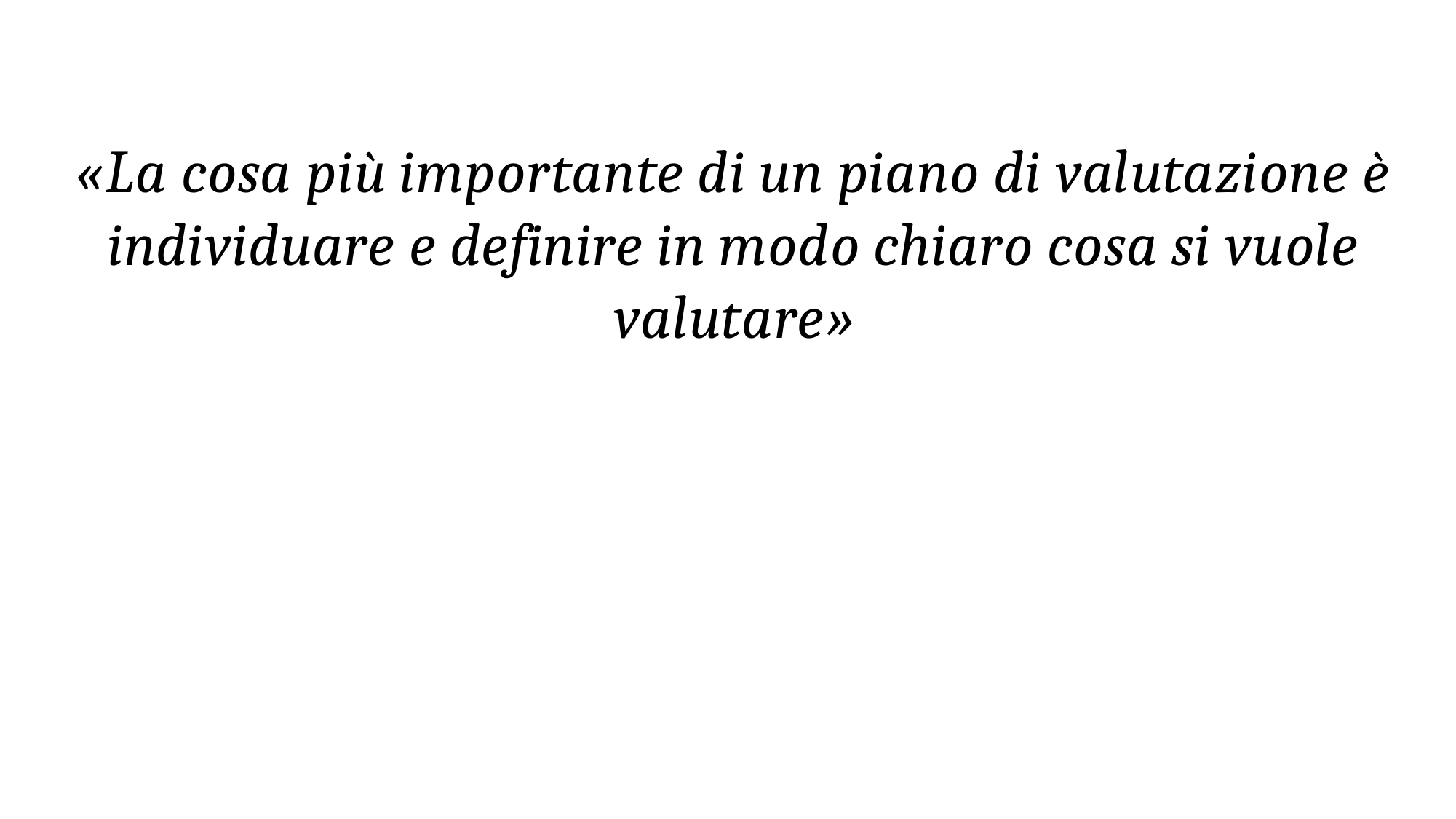

«La cosa più importante di un piano di valutazione è individuare e definire in modo chiaro cosa si vuole valutare»